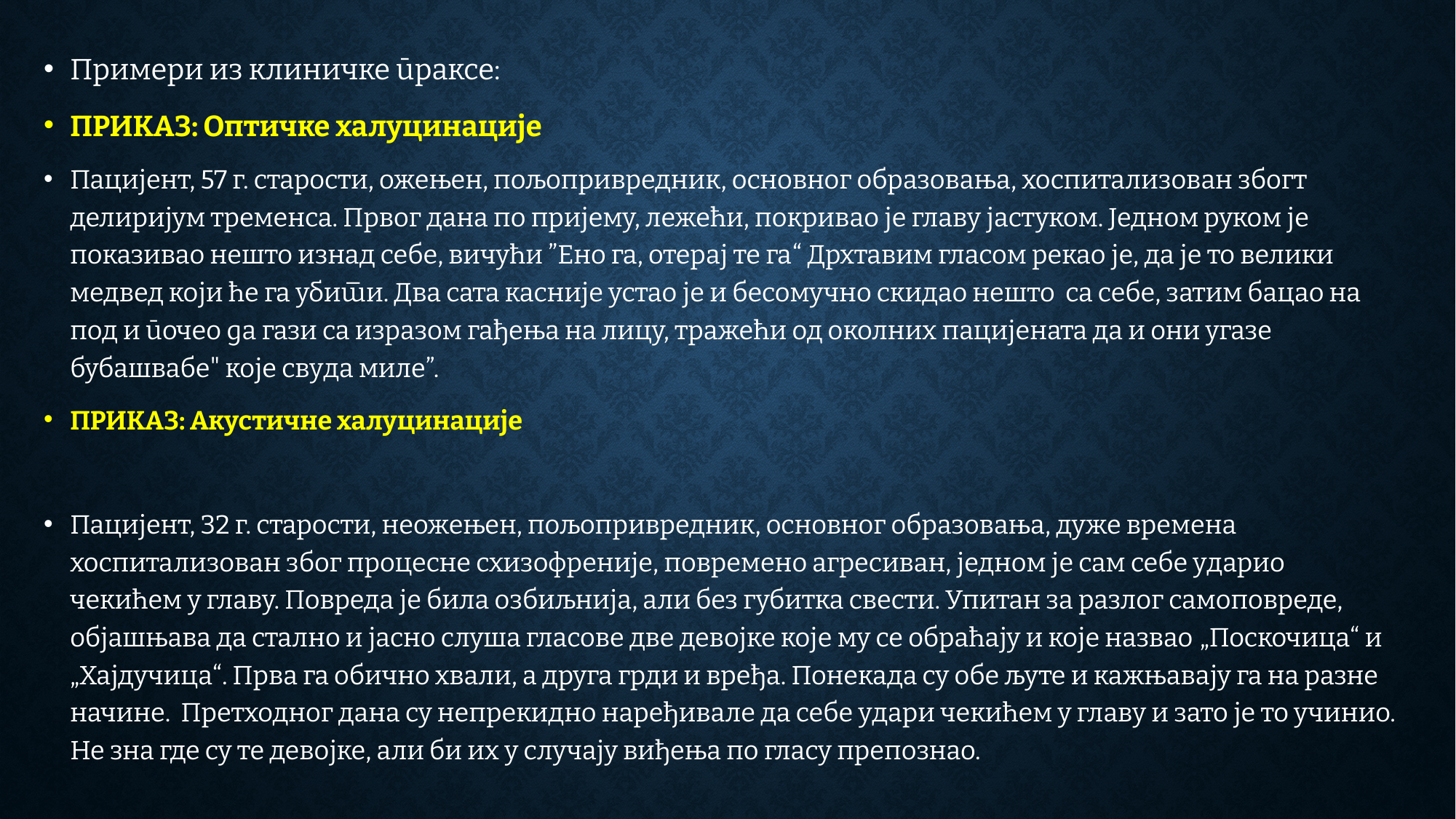

Примери из клиничке праксе:
ПРИКАЗ: Оптичке халуцинације
Пацијент, 57 г. старости, ожењен, пољопривредник, основног образовања, хоспитализован збогт делиријум тременса. Првог дана по пријему, лежећи, покривао је главу јастуком. Једном руком је показивао нешто изнад себе, вичући ”Ено га, отерај те га“ Дрхтавим гласом рекао је, да је то велики медвед који ће га убити. Два сата касније устао је и бесомучно скидао нешто  са себе, затим бацао на под и почео да гази са изразом гађења на лицу, тражећи од околних пацијената да и они угазе бубашвабе" које свуда миле”.
ПРИКАЗ: Акустичне халуцинације

Пацијент, 32 г. старости, неожењен, пољопривредник, основног образовања, дуже времена хоспитализован због процесне схизофреније, повремено агресиван, једном је сам себе ударио чекићем у главу. Повреда је била озбиљнија, али без губитка свести. Упитан за разлог самоповреде, објашњава да стално и јасно слуша гласове две девојке које му се обраћају и које назвао „Поскочица“ и „Хајдучица“. Прва га обично хвали, а друга грди и вређа. Понекада су обе љуте и кажњавају га на разне начине.  Претходног дана су непрекидно наређивале да себе удари чекићем у главу и зато је то учинио. Не зна где су те девојке, али би их у случају виђења по гласу препознао.